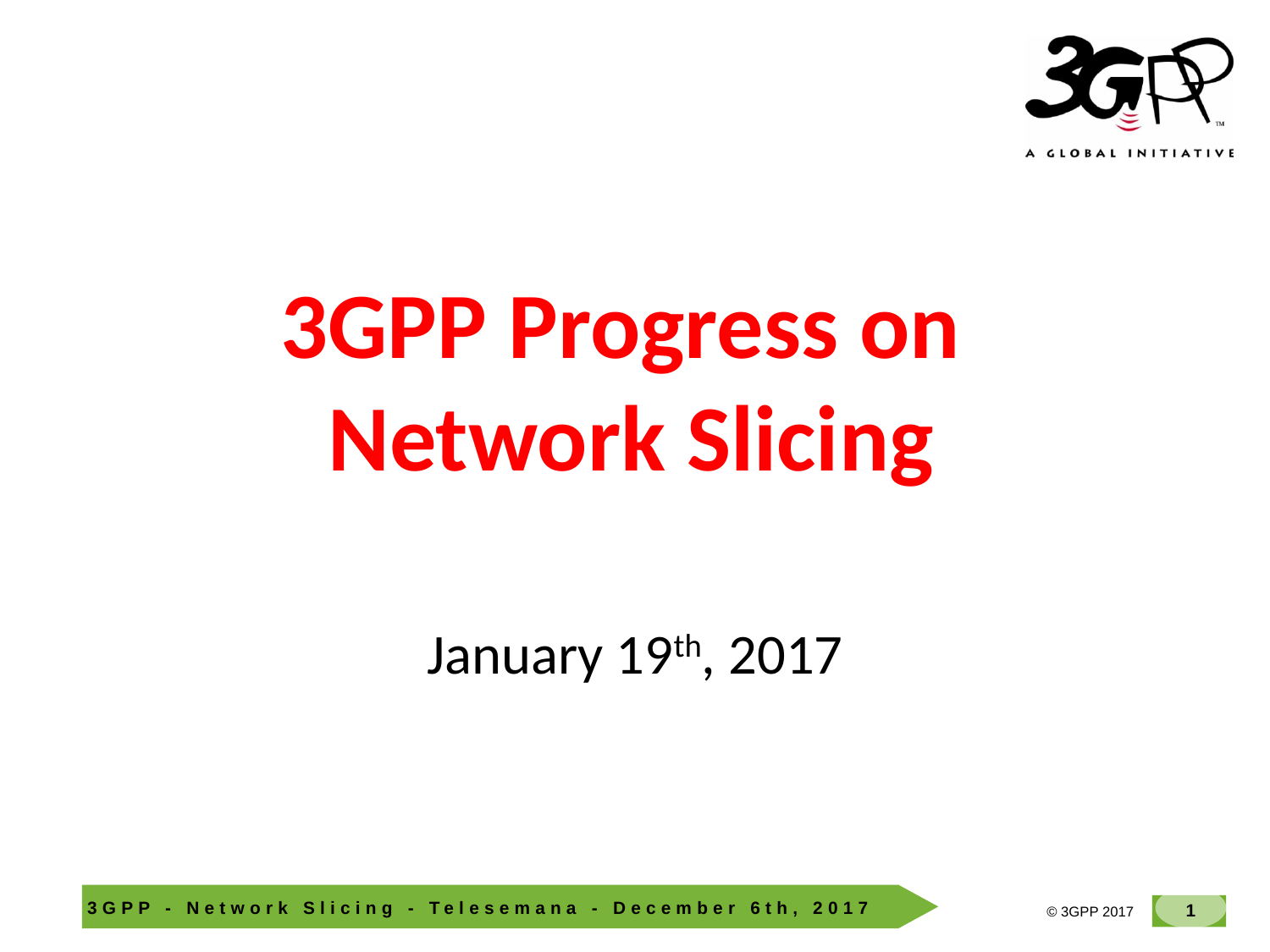

# 3GPP Progress on Network Slicing
January 19th, 2017